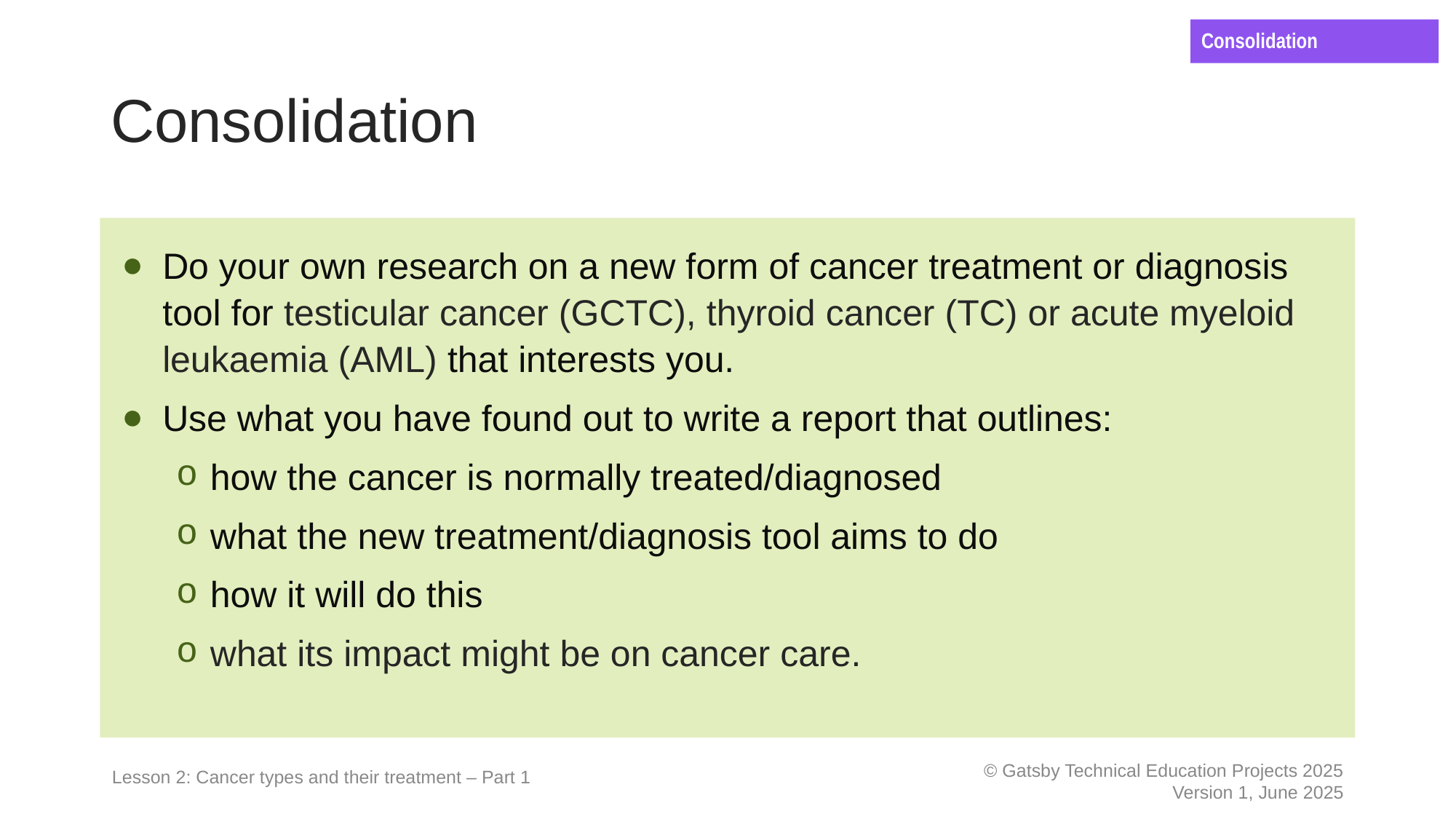

Consolidation
# Consolidation
Do your own research on a new form of cancer treatment or diagnosis tool for testicular cancer (GCTC), thyroid cancer (TC) or acute myeloid leukaemia (AML) that interests you.
Use what you have found out to write a report that outlines:
how the cancer is normally treated/diagnosed
what the new treatment/diagnosis tool aims to do
how it will do this
what its impact might be on cancer care.
Lesson 2: Cancer types and their treatment – Part 1